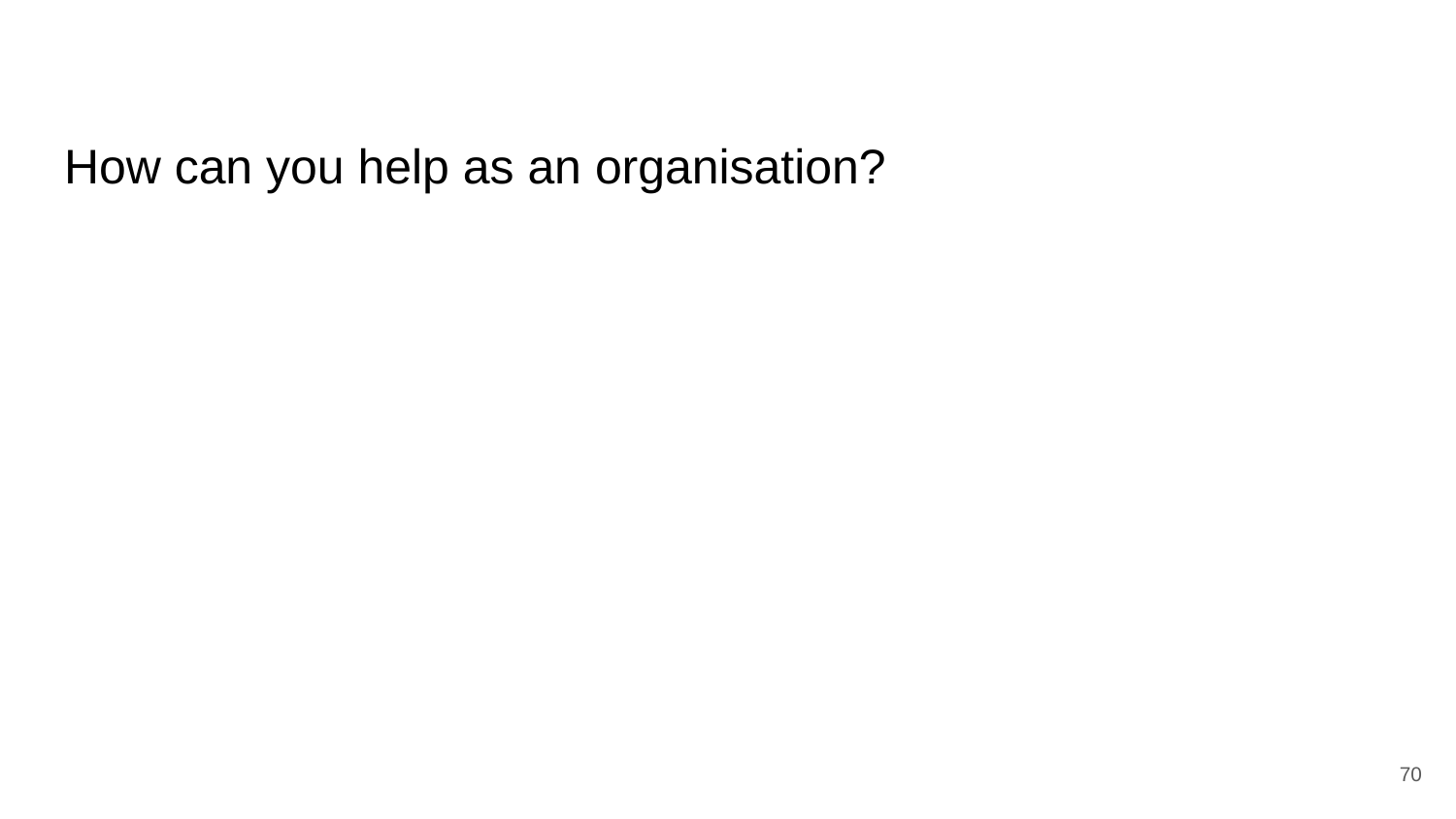

# How can you help as an organisation?

70